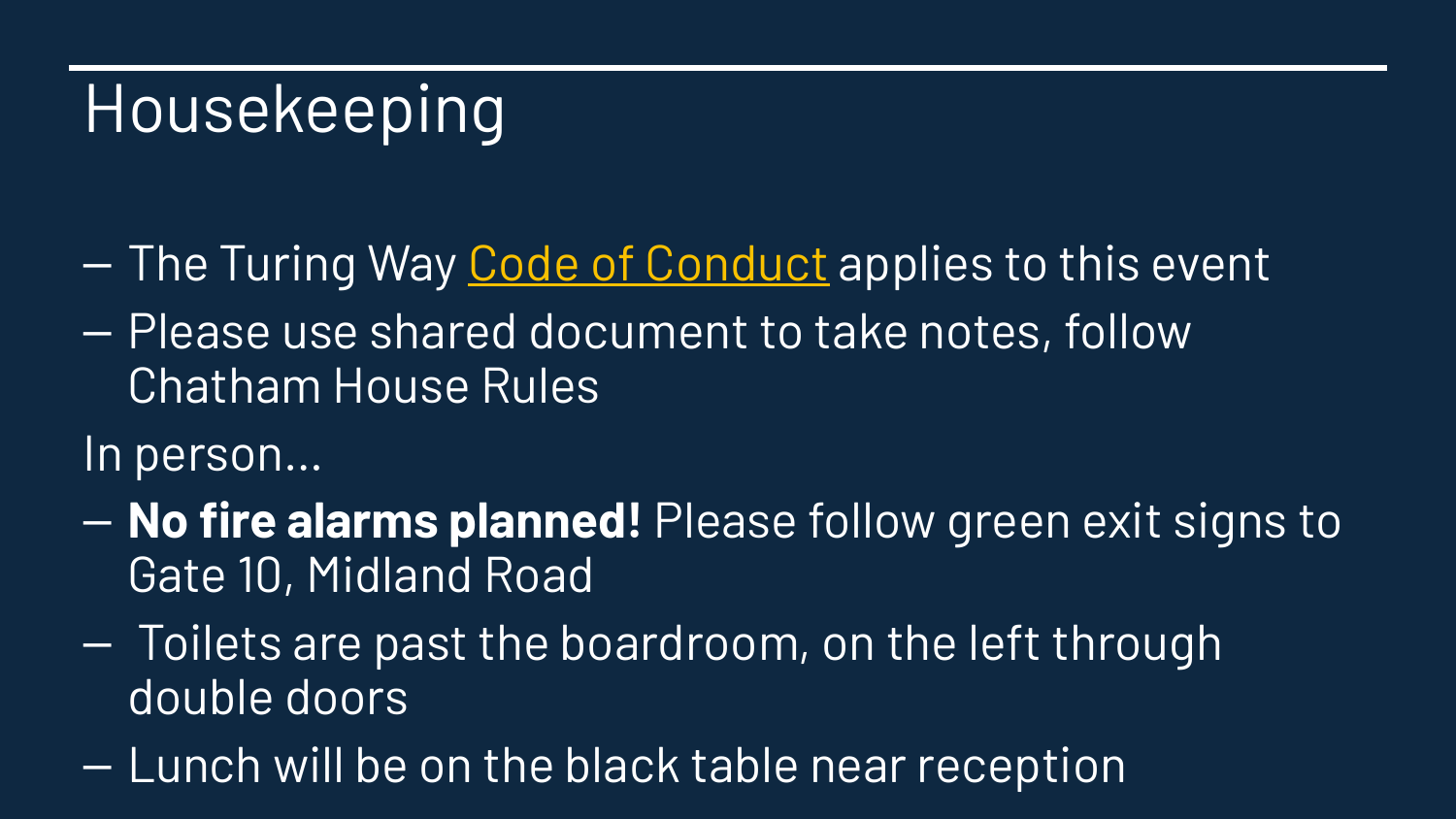

Housekeeping
The Turing Way Code of Conduct applies to this event
Please use shared document to take notes, follow Chatham House Rules
In person…
No fire alarms planned! Please follow green exit signs to Gate 10, Midland Road
 Toilets are past the boardroom, on the left through double doors
Lunch will be on the black table near reception